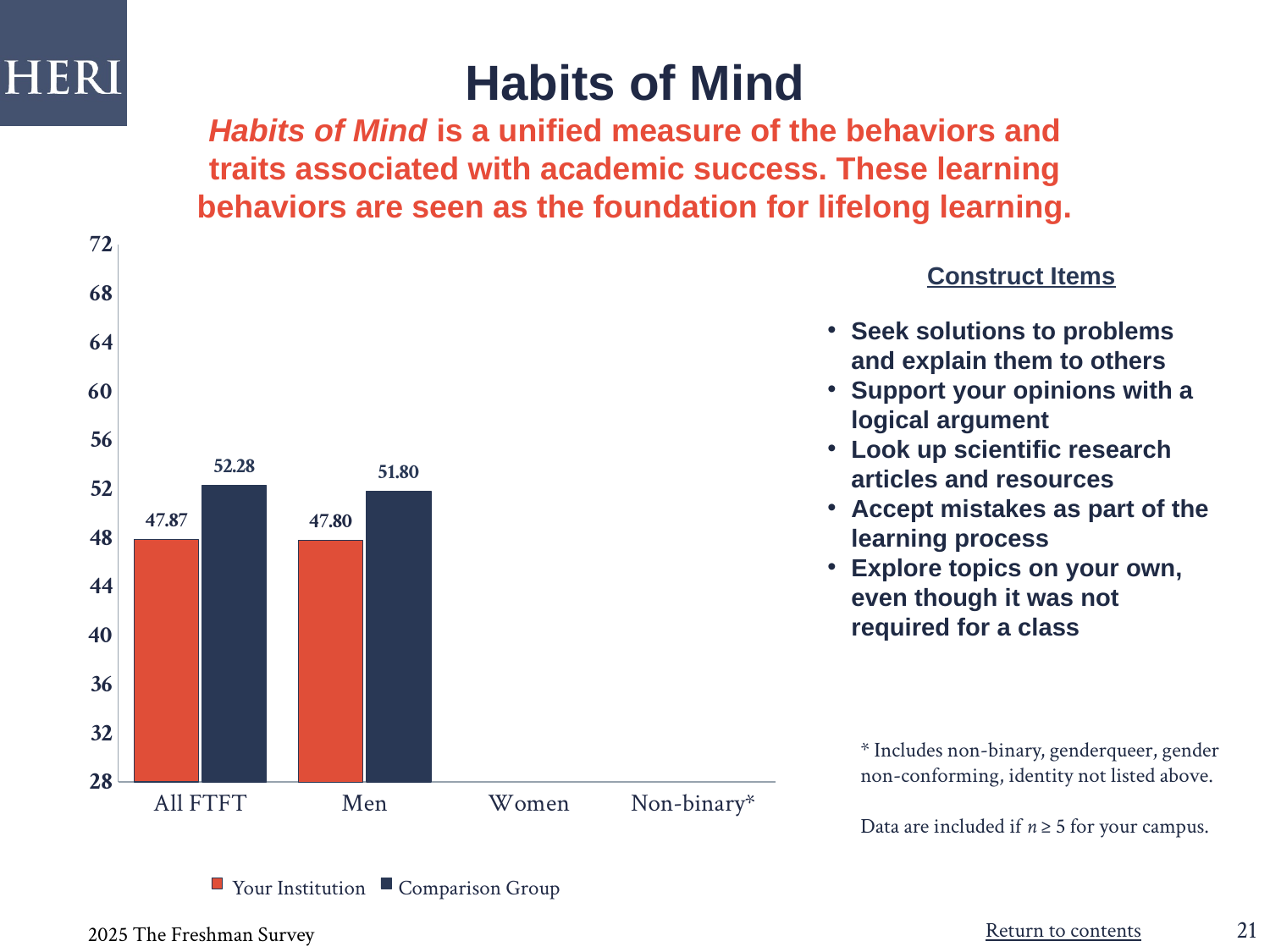

Habits of Mind
Habits of Mind is a unified measure of the behaviors and traits associated with academic success. These learning behaviors are seen as the foundation for lifelong learning.

### Chart: High Pluralistic Orientation

| Category |
|---|

### Chart

| Category | Your Institution | Your Institution |
|---|---|---|
| All FTFT | 47.87 | 52.28 |
| Men | 47.8 | 51.8 |
| Women | None | None |
| Non-binary* | None | None |
Construct Items

Seek solutions to problems and explain them to others
Support your opinions with a logical argument
Look up scientific research articles and resources
Accept mistakes as part of the learning process
Explore topics on your own, even though it was not required for a class
* Includes non-binary, genderqueer, gender non-conforming, identity not listed above.

Data are included if n ≥ 5 for your campus.
 Your Institution       Comparison Group

2025 The Freshman Survey
Return to contents
21